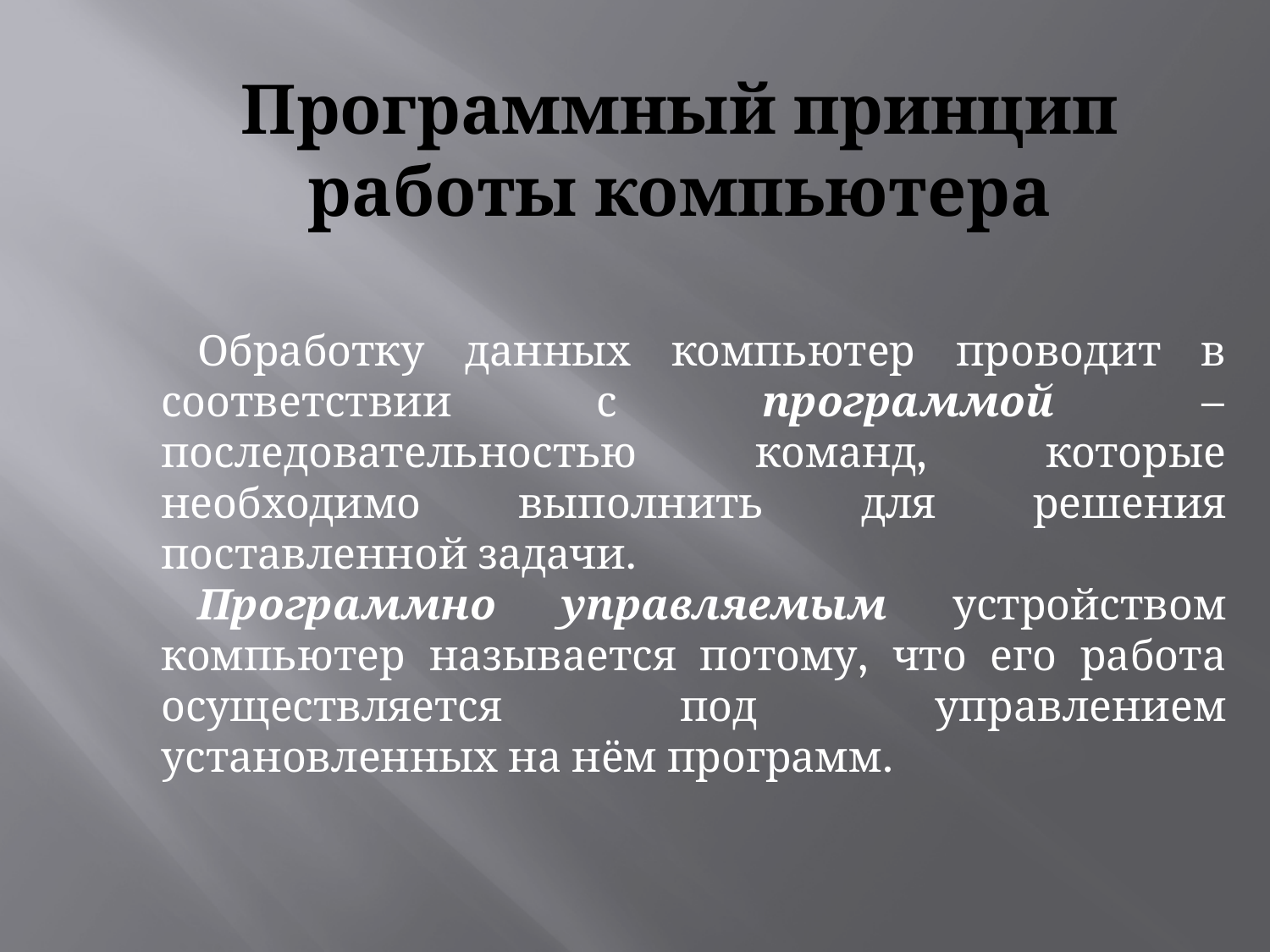

# Программный принцип работы компьютера
Обработку данных компьютер проводит в соответствии с программой – последовательностью команд, которые необходимо выполнить для решения поставленной задачи.
Программно управляемым устройством компьютер называется потому, что его работа осуществляется под управлением установленных на нём программ.